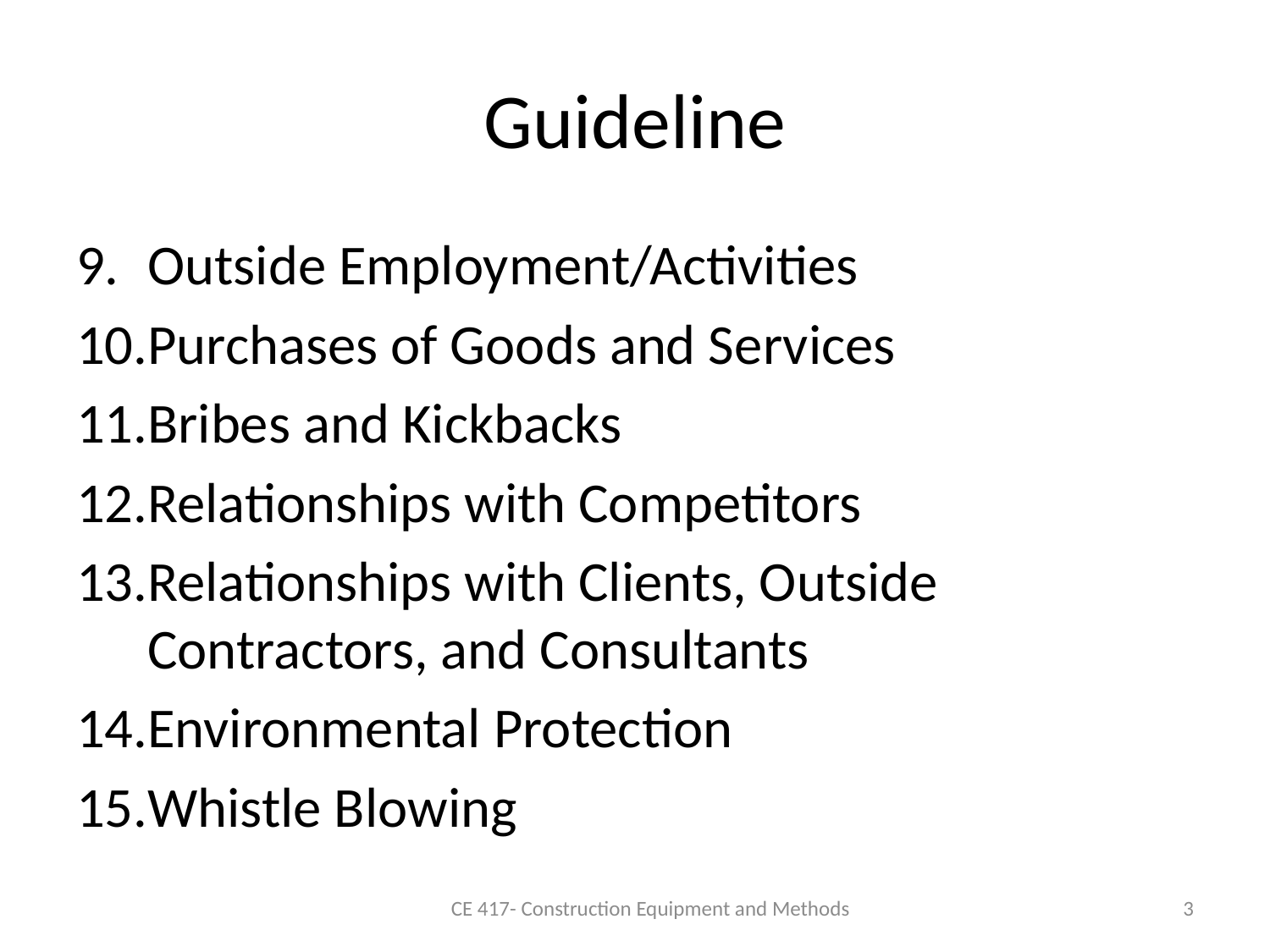

# Guideline
Outside Employment/Activities
Purchases of Goods and Services
Bribes and Kickbacks
Relationships with Competitors
Relationships with Clients, Outside Contractors, and Consultants
Environmental Protection
Whistle Blowing
CE 417- Construction Equipment and Methods
3